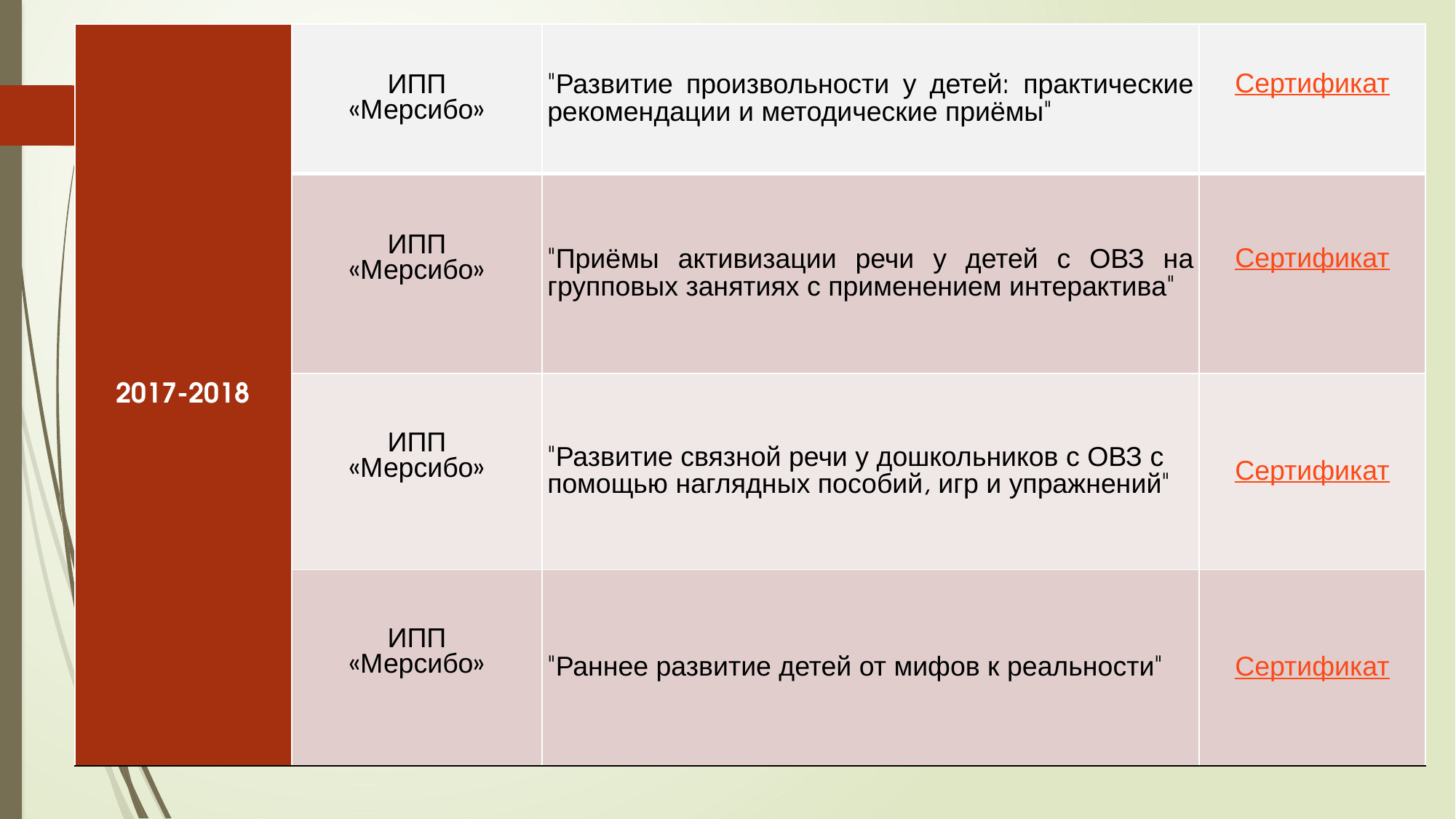

| 2017-2018 | ИПП «Мерсибо» | "Развитие произвольности у детей: практические рекомендации и методические приёмы" | Сертификат |
| --- | --- | --- | --- |
|  | ИПП «Мерсибо» | "Приёмы активизации речи у детей с ОВЗ на групповых занятиях с применением интерактива" | Сертификат |
|  | ИПП «Мерсибо» | "Развитие связной речи у дошкольников с ОВЗ с помощью наглядных пособий, игр и упражнений" | Сертификат |
|  | ИПП «Мерсибо» | "Раннее развитие детей от мифов к реальности" | Сертификат |